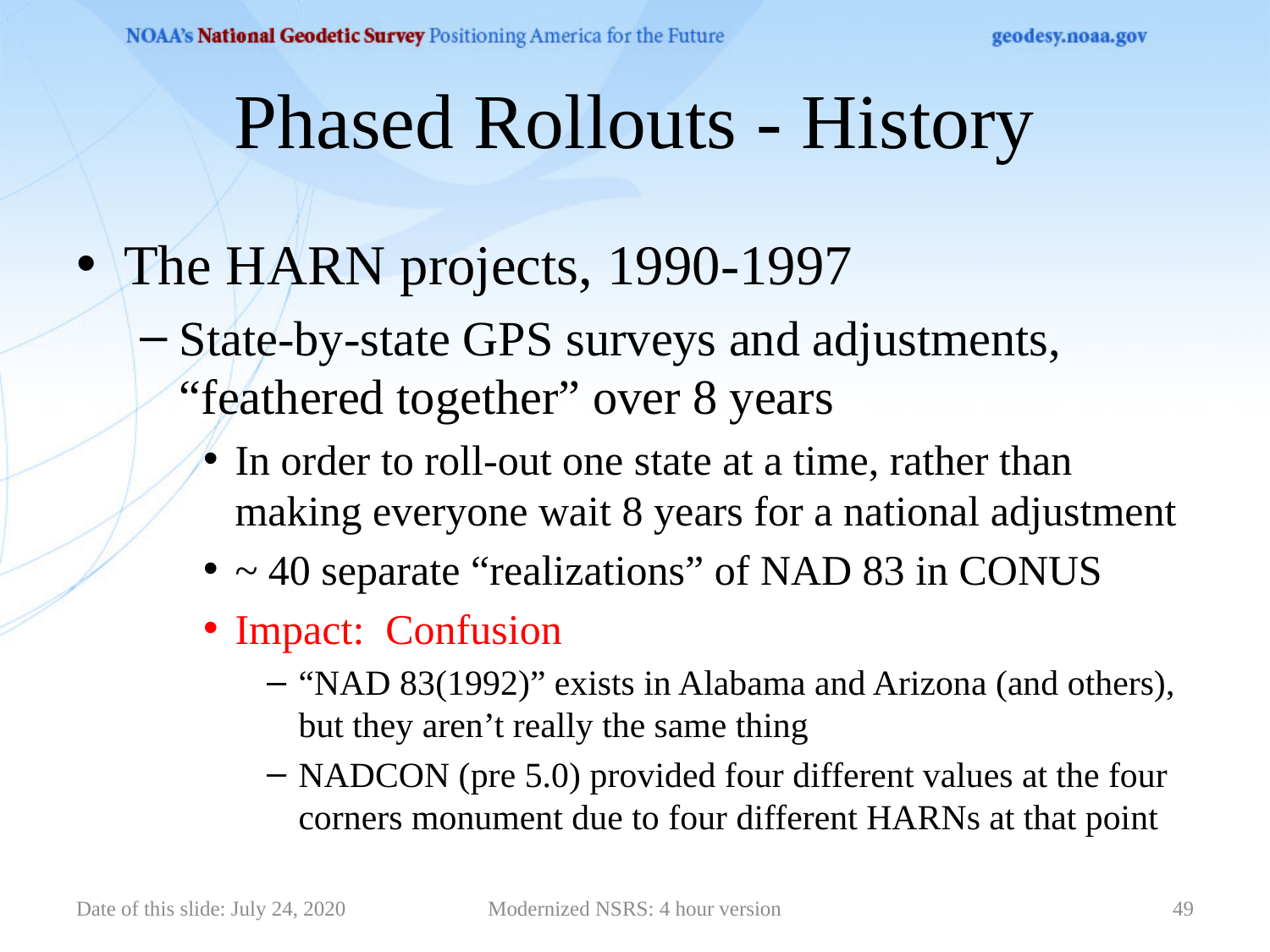

# Phased Rollouts - History
The HARN projects, 1990-1997
State-by-state GPS surveys and adjustments, “feathered together” over 8 years
In order to roll-out one state at a time, rather than making everyone wait 8 years for a national adjustment
~ 40 separate “realizations” of NAD 83 in CONUS
Impact:  Confusion
“NAD 83(1992)” exists in Alabama and Arizona (and others), but they aren’t really the same thing
NADCON (pre 5.0) provided four different values at the four corners monument due to four different HARNs at that point

Date of this slide: July 24, 2020
Modernized NSRS: 4 hour version
49